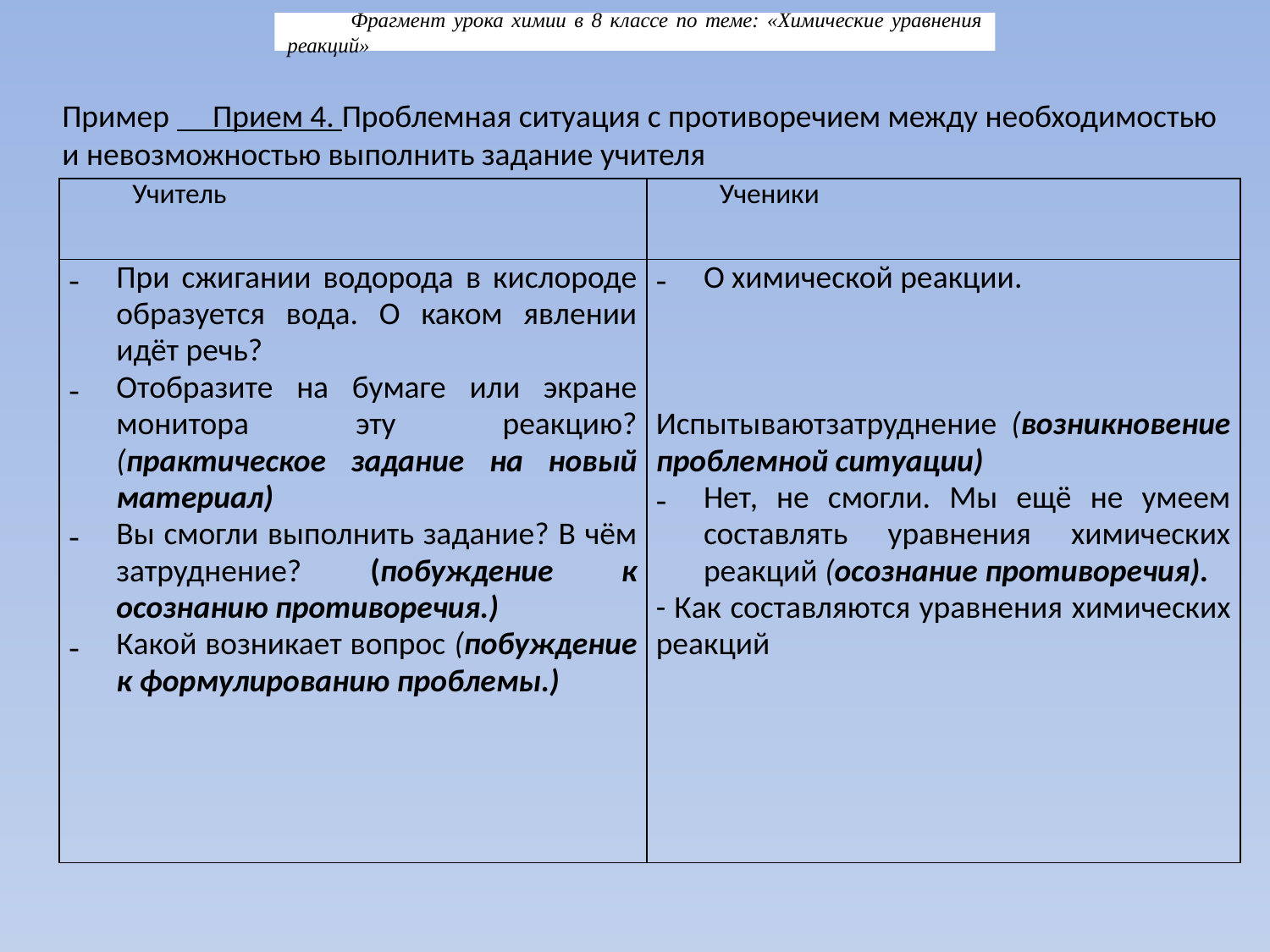

Фрагмент урока химии в 8 классе по теме: «Химические уравнения реакций»
Пример      Прием 4. Проблемная ситуация с противоречием между необходимостью и невозможностью выполнить задание учителя
| Учитель | Ученики |
| --- | --- |
| При сжигании водорода в кислороде образуется вода. О каком явлении идёт речь? Отобразите на бумаге или экране монитора эту реакцию? (практическое задание на новый материал) Вы смогли выполнить задание? В чём затруднение? (побуждение к осознанию противоречия.) Какой возникает вопрос (побуждение к формулированию проблемы.) | О химической реакции. Испытываютзатруднение (возникновение проблемной ситуации) Нет, не смогли. Мы ещё не умеем составлять уравнения химических реакций (осознание противоречия). - Как составляются уравнения химических реакций |